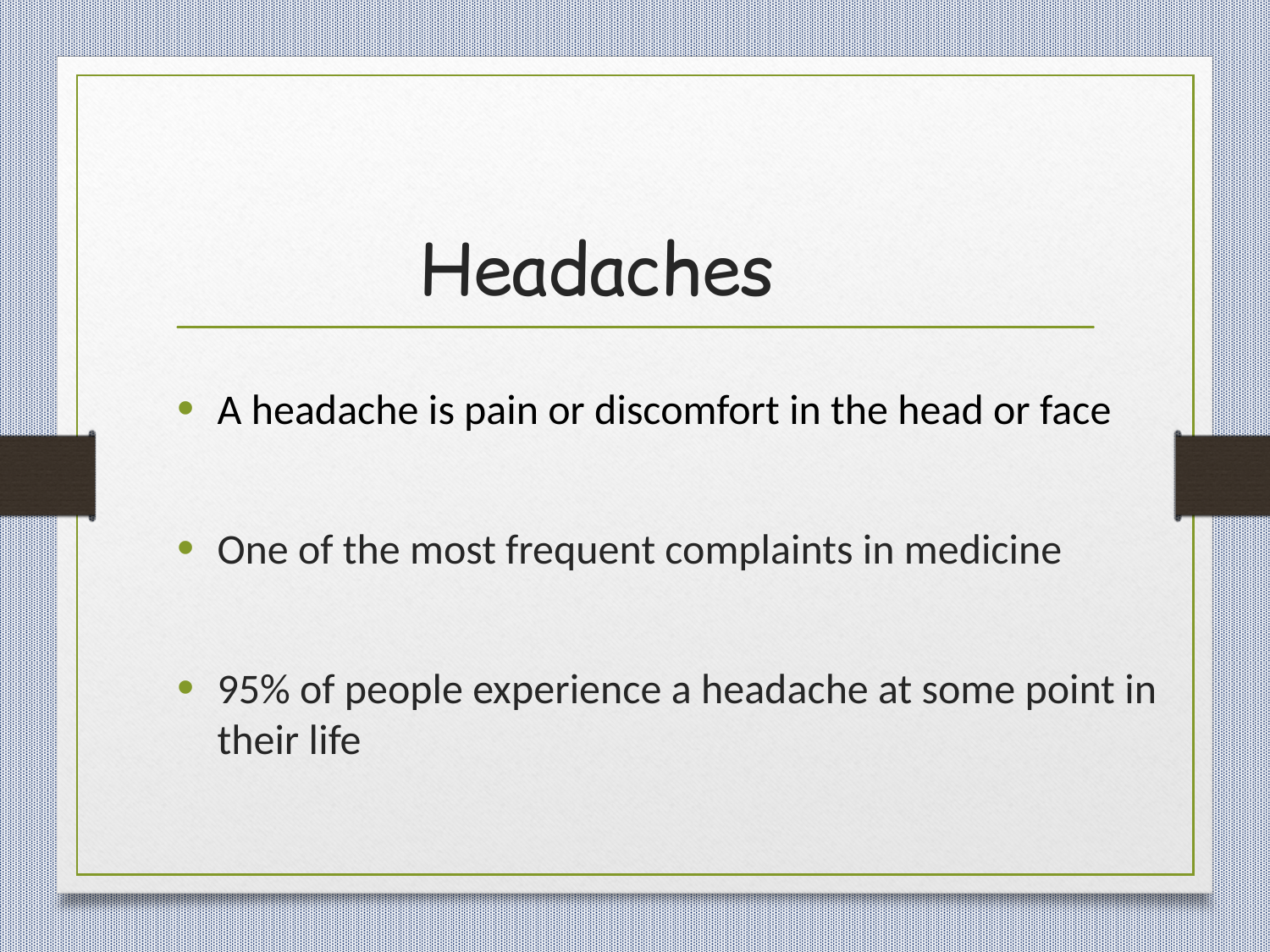

# Headaches
A headache is pain or discomfort in the head or face

One of the most frequent complaints in medicine

95% of people experience a headache at some point in their life